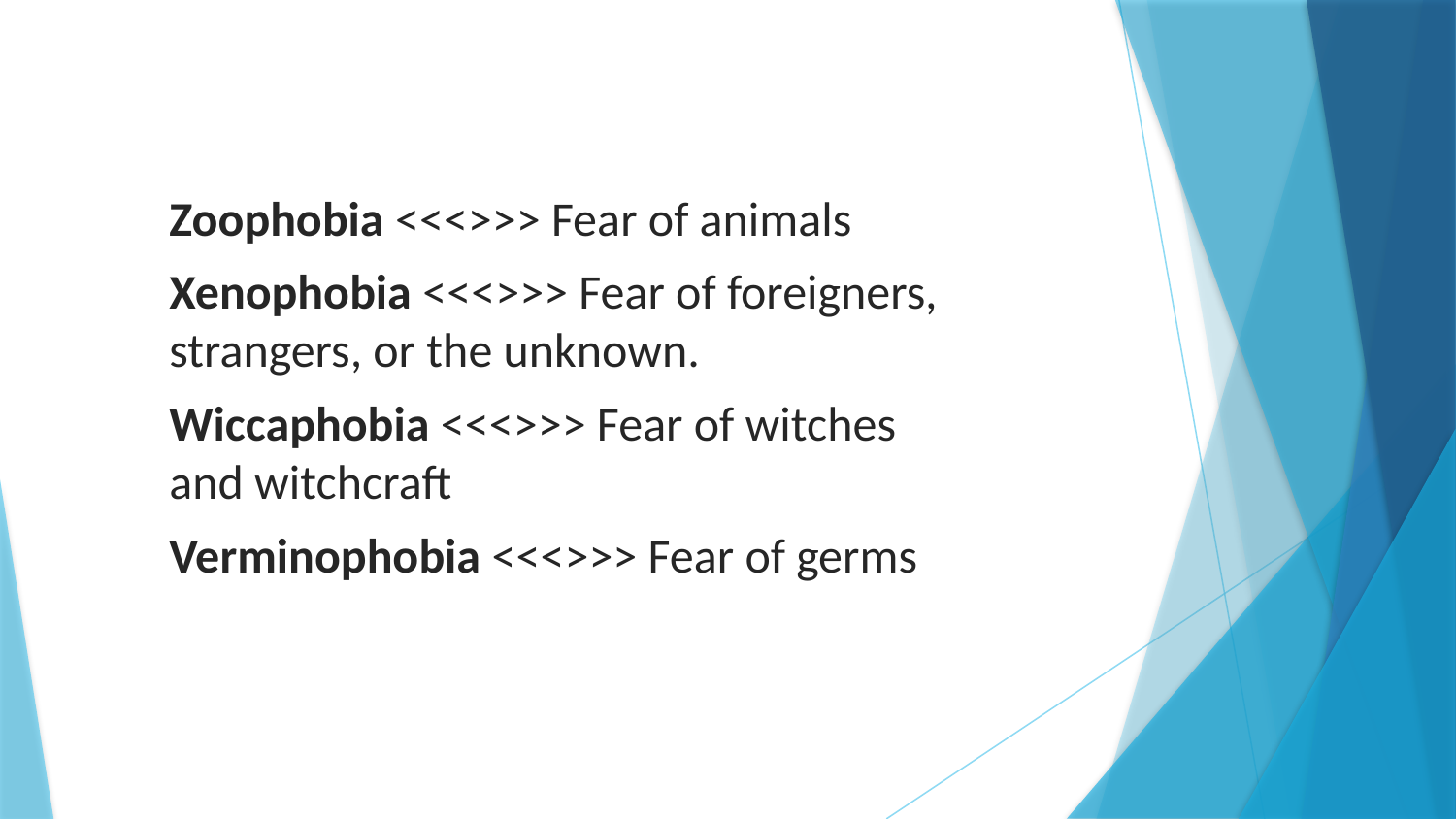

Zoophobia <<<>>> Fear of animals
Xenophobia <<<>>> Fear of foreigners, strangers, or the unknown.
Wiccaphobia <<<>>> Fear of witches and witchcraft
Verminophobia <<<>>> Fear of germs